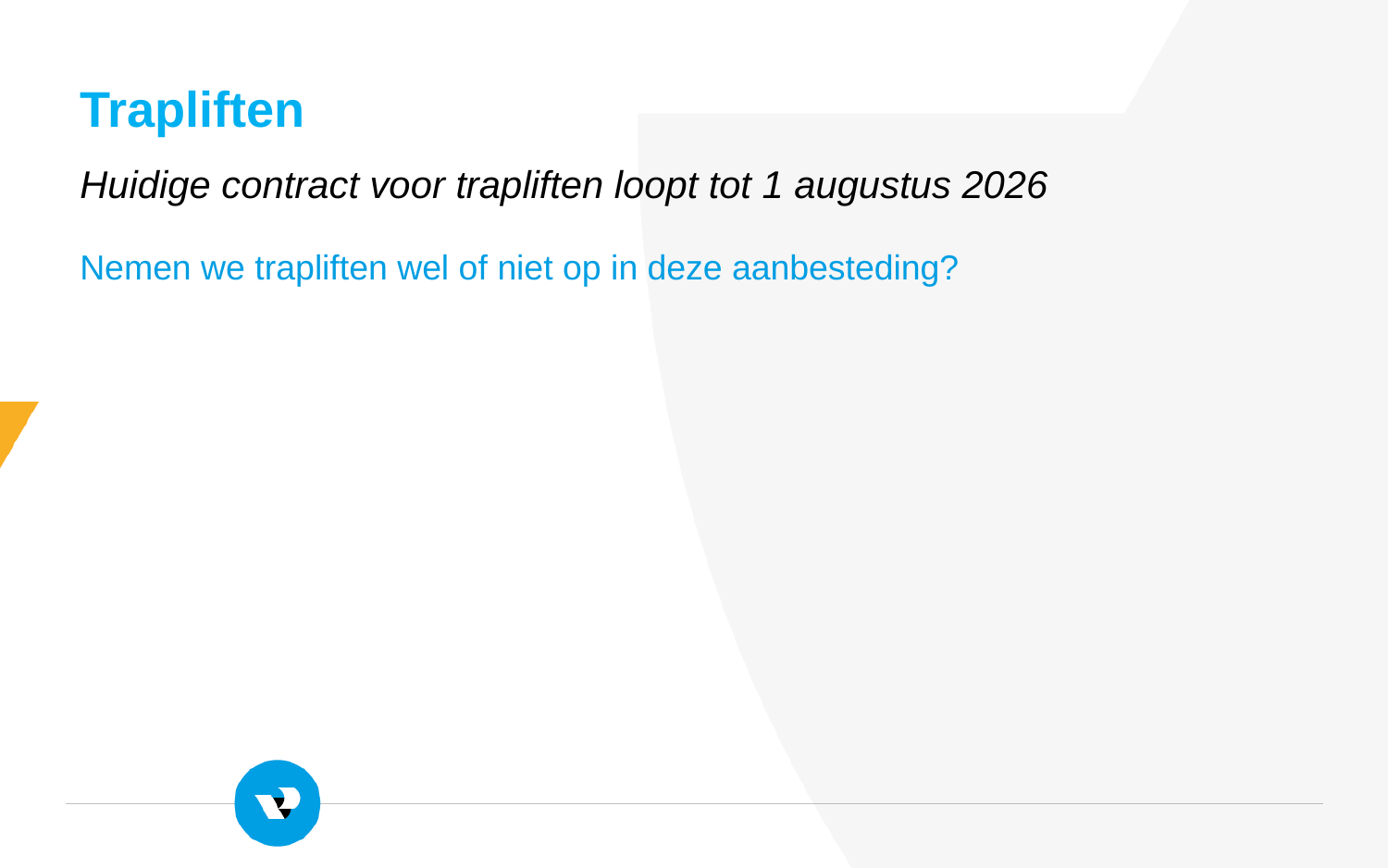

Trapliften
Huidige contract voor trapliften loopt tot 1 augustus 2026
Nemen we trapliften wel of niet op in deze aanbesteding?